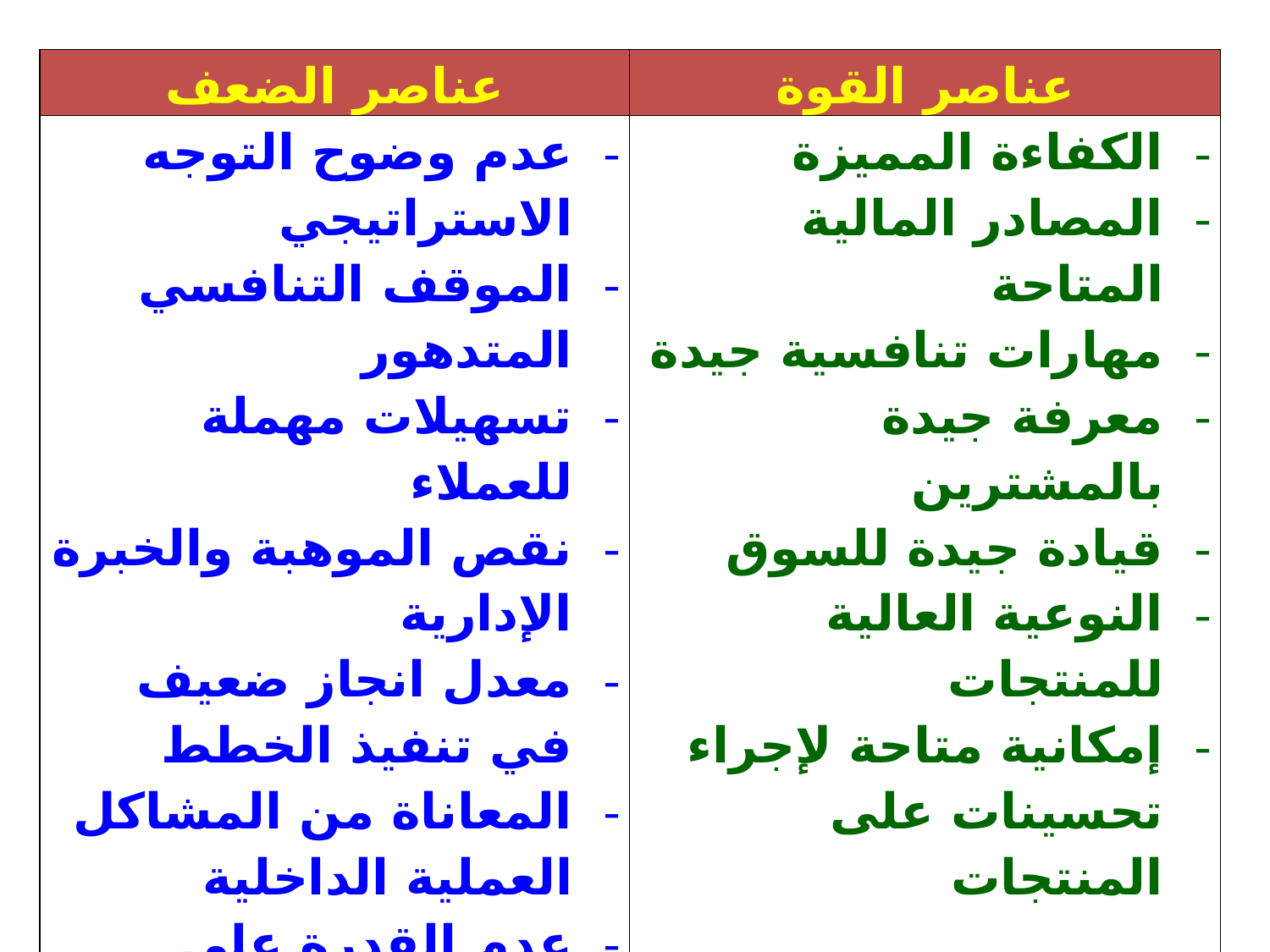

| عناصر الضعف | عناصر القوة |
| --- | --- |
| عدم وضوح التوجه الاستراتيجي الموقف التنافسي المتدهور تسهيلات مهملة للعملاء نقص الموهبة والخبرة الإدارية معدل انجاز ضعيف في تنفيذ الخطط المعاناة من المشاكل العملية الداخلية عدم القدرة على تحويل المتغيرات الضرورية في الإستراتيجية | الكفاءة المميزة المصادر المالية المتاحة مهارات تنافسية جيدة معرفة جيدة بالمشترين قيادة جيدة للسوق النوعية العالية للمنتجات إمكانية متاحة لإجراء تحسينات على المنتجات |